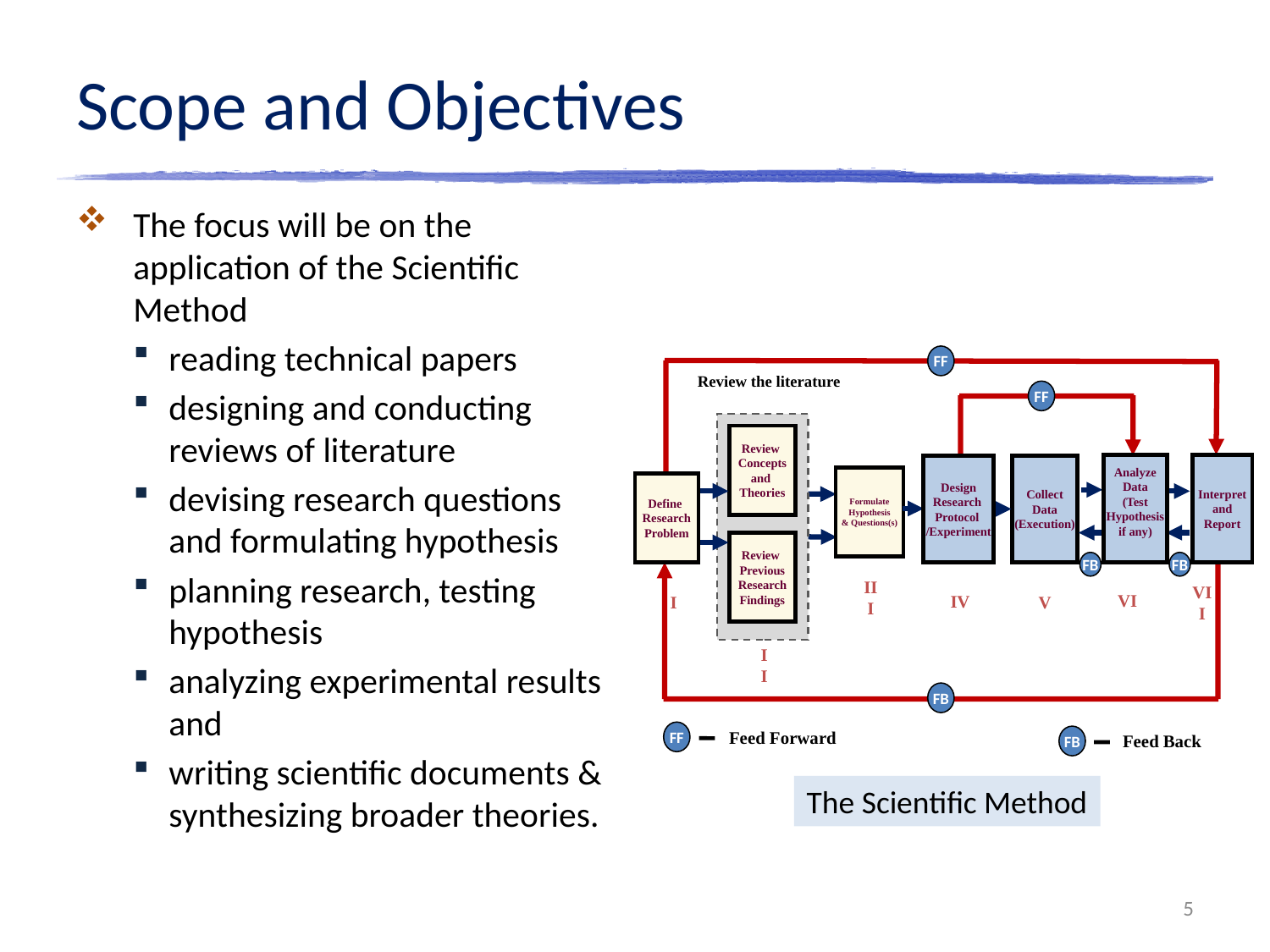

# Scope and Objectives
The focus will be on the application of the Scientific Method
reading technical papers
designing and conducting reviews of literature
devising research questions and formulating hypothesis
planning research, testing hypothesis
analyzing experimental results and
writing scientific documents & synthesizing broader theories.
FF

Review the literature
FF

Review
Concepts
and
Theories
Analyze
Data
(Test
Hypothesis
if any)

Interpret
and
Report
Design
Research
Protocol
/Experiment
Collect
Data
(Execution)
Formulate
Hypothesis
& Questions(s)
Define
Research
Problem

Review
Previous
Research
Findings

FB
FB

III
VI
I
V
VII
IV
II
FB
FF
Feed Forward
FB
Feed Back

The Scientific Method
5